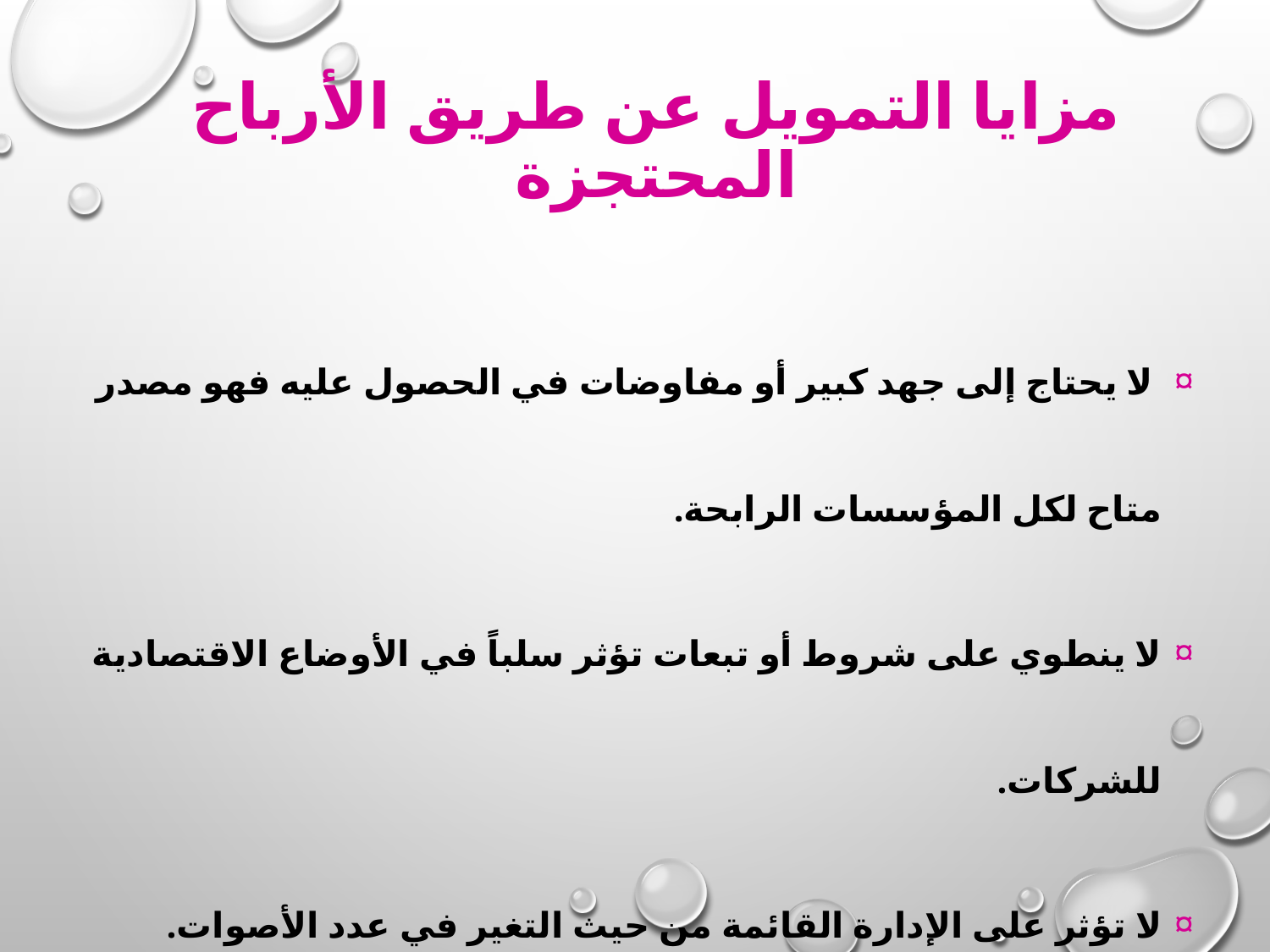

# مزايا التمويل عن طريق الأرباح المحتجزة
 لا يحتاج إلى جهد كبير أو مفاوضات في الحصول عليه فهو مصدر متاح لكل المؤسسات الرابحة.
لا ينطوي على شروط أو تبعات تؤثر سلباً في الأوضاع الاقتصادية للشركات.
لا تؤثر على الإدارة القائمة من حيث التغير في عدد الأصوات.